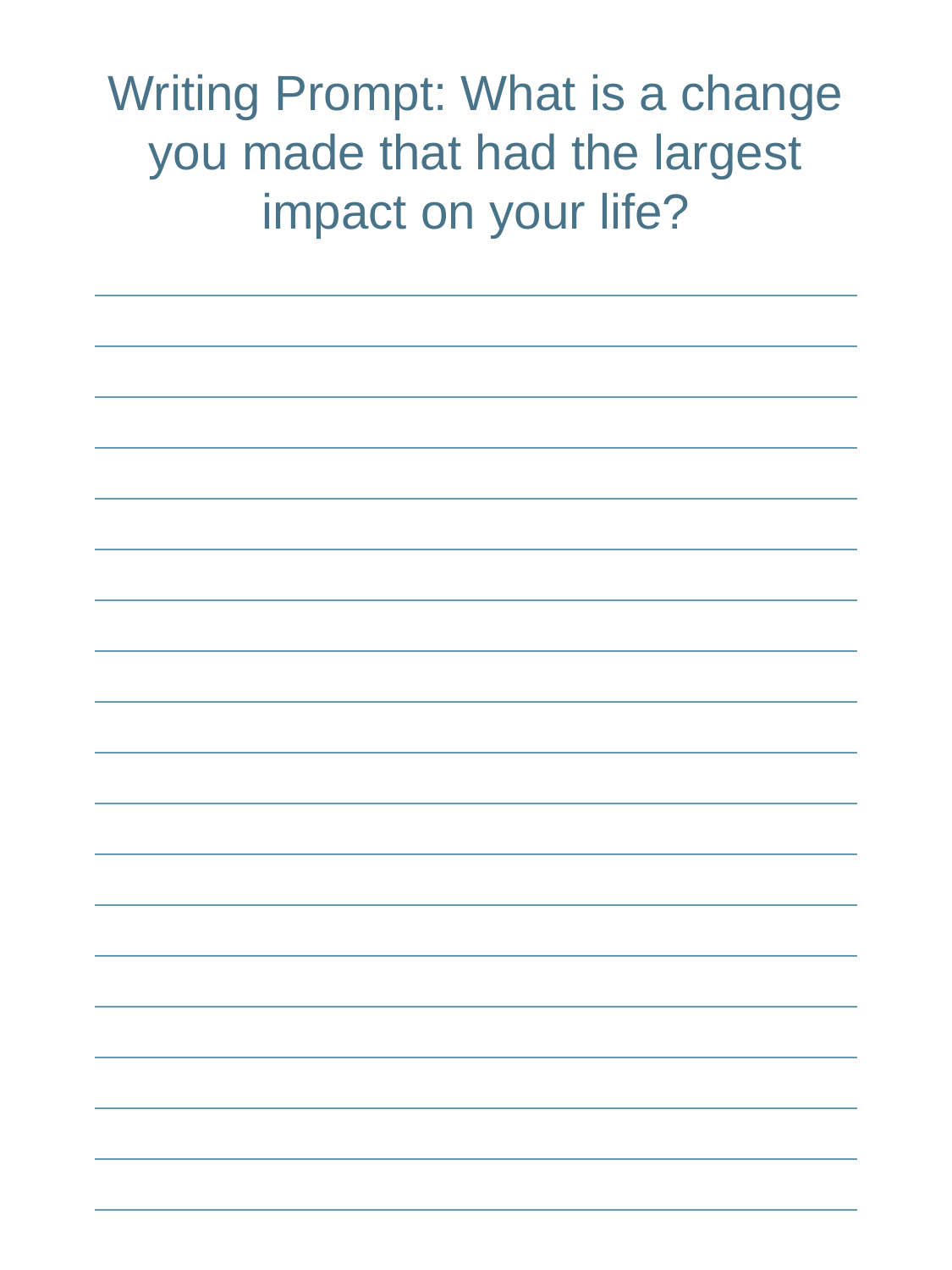

Writing Prompt: What is a change you made that had the largest impact on your life?
|  |
| --- |
|  |
|  |
|  |
|  |
|  |
|  |
|  |
|  |
|  |
|  |
|  |
|  |
|  |
|  |
|  |
|  |
|  |